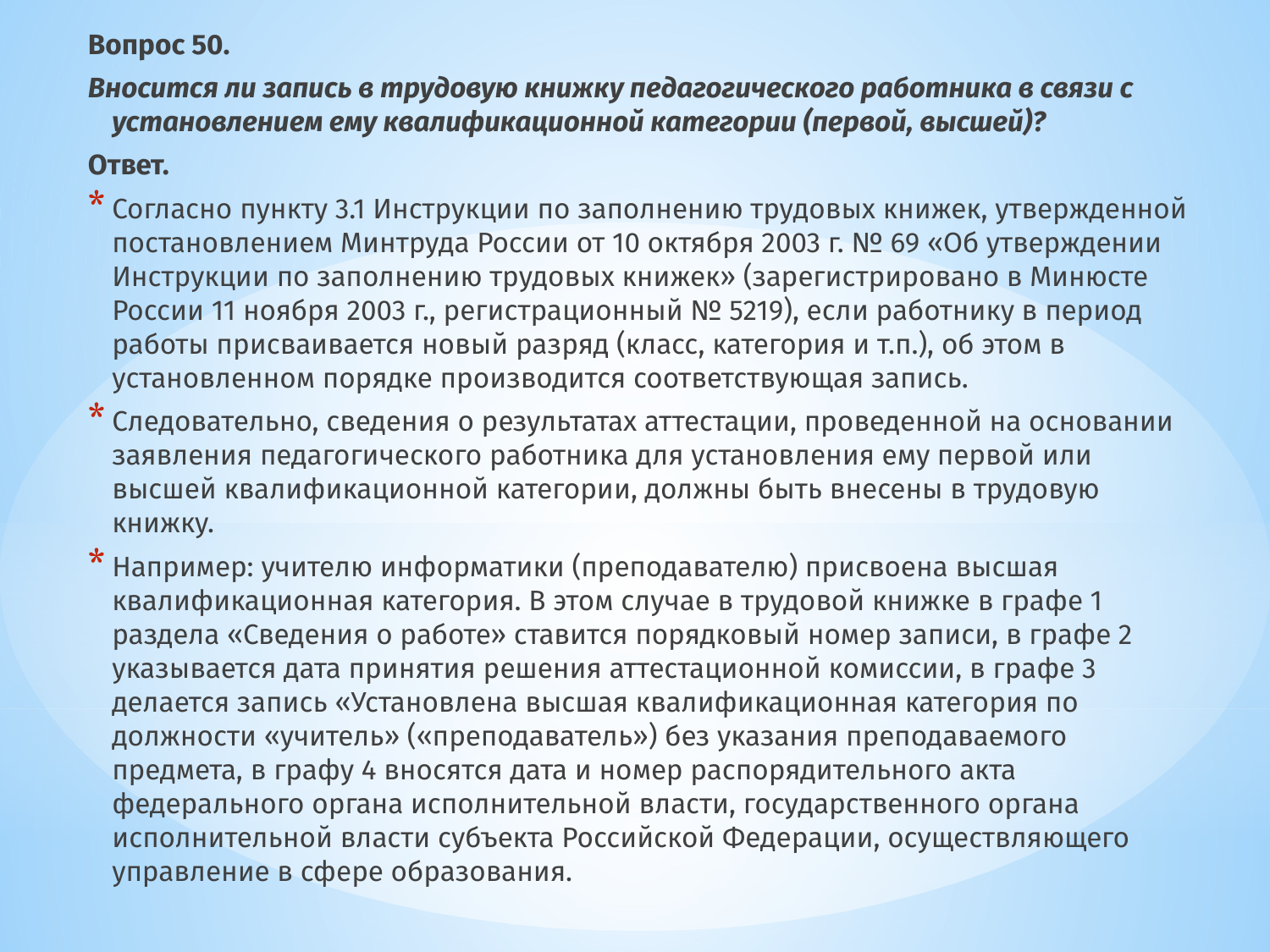

Вопрос 50.
Вносится ли запись в трудовую книжку педагогического работника в связи с установлением ему квалификационной категории (первой, высшей)?
Ответ.
Согласно пункту 3.1 Инструкции по заполнению трудовых книжек, утвержденной постановлением Минтруда России от 10 октября 2003 г. № 69 «Об утверждении Инструкции по заполнению трудовых книжек» (зарегистрировано в Минюсте России 11 ноября 2003 г., регистрационный № 5219), если работнику в период работы присваивается новый разряд (класс, категория и т.п.), об этом в установленном порядке производится соответствующая запись.
Следовательно, сведения о результатах аттестации, проведенной на основании заявления педагогического работника для установления ему первой или высшей квалификационной категории, должны быть внесены в трудовую книжку.
Например: учителю информатики (преподавателю) присвоена высшая квалификационная категория. В этом случае в трудовой книжке в графе 1 раздела «Сведения о работе» ставится порядковый номер записи, в графе 2 указывается дата принятия решения аттестационной комиссии, в графе 3 делается запись «Установлена высшая квалификационная категория по должности «учитель» («преподаватель») без указания преподаваемого предмета, в графу 4 вносятся дата и номер распорядительного акта федерального органа исполнительной власти, государственного органа исполнительной власти субъекта Российской Федерации, осуществляющего управление в сфере образования.